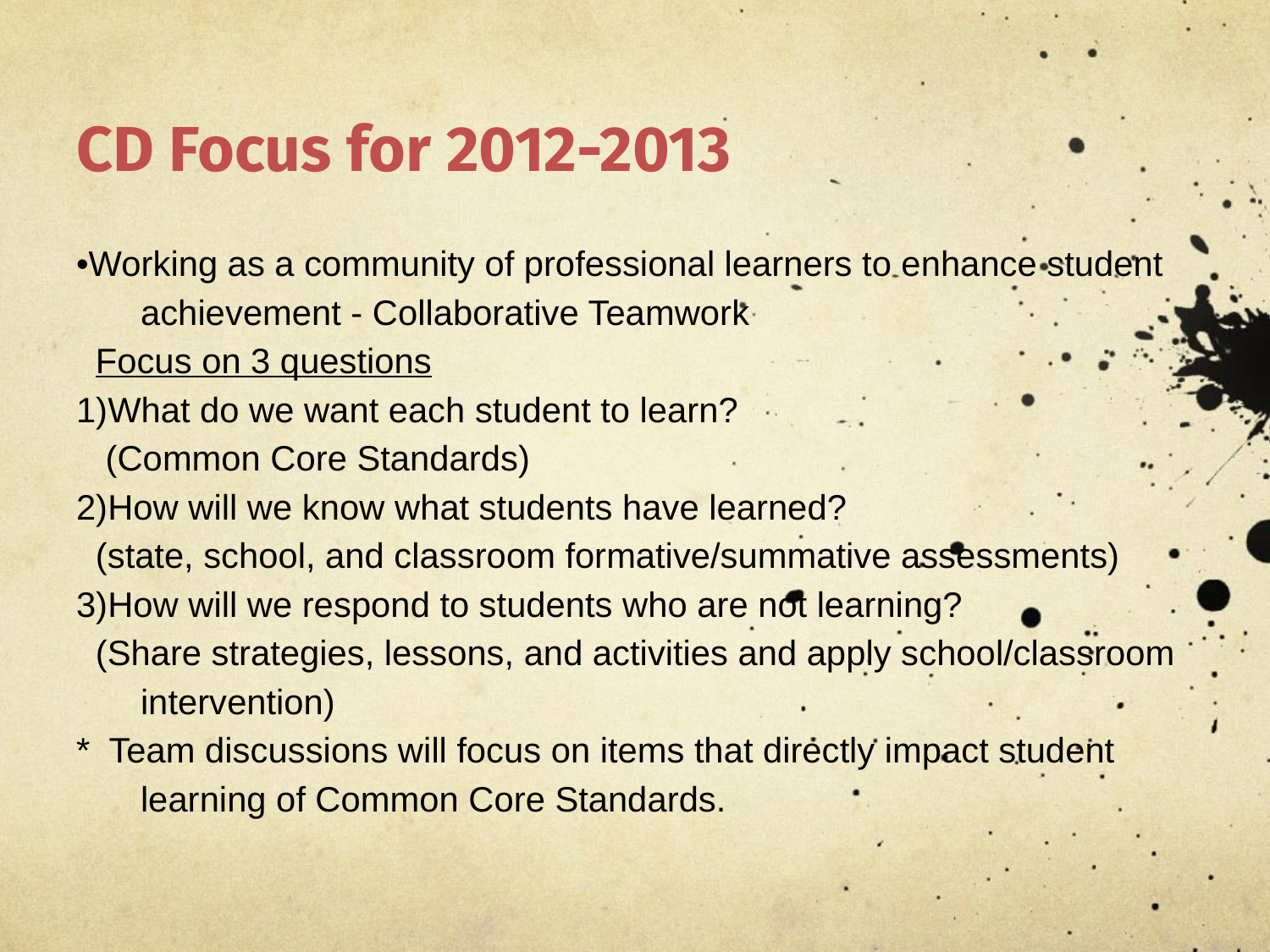

# CD Focus for 2012-2013
•Working as a community of professional learners to enhance student achievement - Collaborative Teamwork
  Focus on 3 questions
1)What do we want each student to learn?
   (Common Core Standards)
2)How will we know what students have learned?
  (state, school, and classroom formative/summative assessments)
3)How will we respond to students who are not learning?
  (Share strategies, lessons, and activities and apply school/classroom intervention)
*  Team discussions will focus on items that directly impact student learning of Common Core Standards.